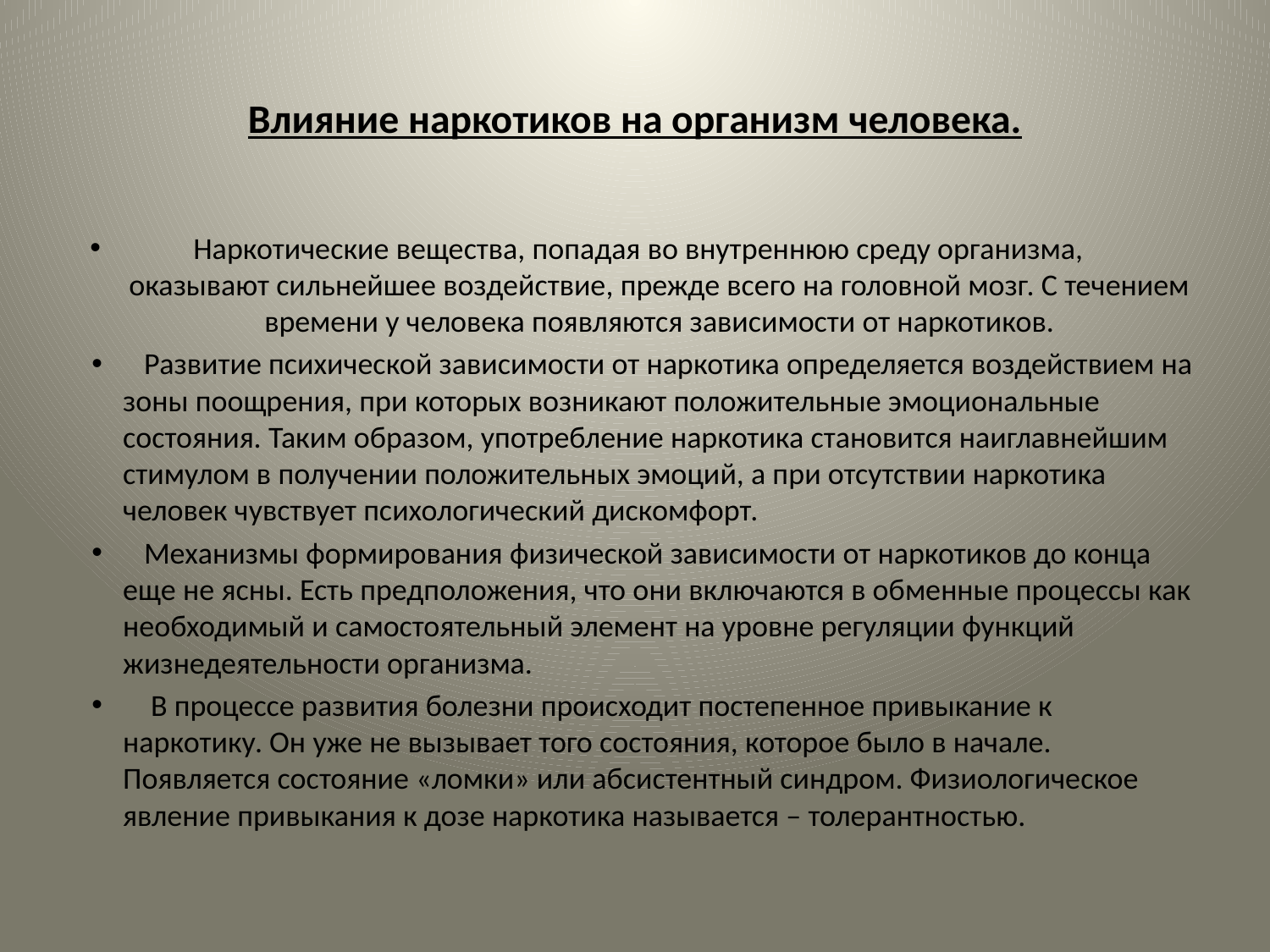

# Влияние наркотиков на организм человека.
Наркотические вещества, попадая во внутреннюю среду организма,       оказывают сильнейшее воздействие, прежде всего на головной мозг. С течением времени у человека появляются зависимости от наркотиков.
   Развитие психической зависимости от наркотика определяется воздействием на зоны поощрения, при которых возникают положительные эмоциональные состояния. Таким образом, употребление наркотика становится наиглавнейшим стимулом в получении положительных эмоций, а при отсутствии наркотика человек чувствует психологический дискомфорт.
   Механизмы формирования физической зависимости от наркотиков до конца еще не ясны. Есть предположения, что они включаются в обменные процессы как необходимый и самостоятельный элемент на уровне регуляции функций жизнедеятельности организма.
    В процессе развития болезни происходит постепенное привыкание к наркотику. Он уже не вызывает того состояния, которое было в начале. Появляется состояние «ломки» или абсистентный синдром. Физиологическое явление привыкания к дозе наркотика называется – толерантностью.